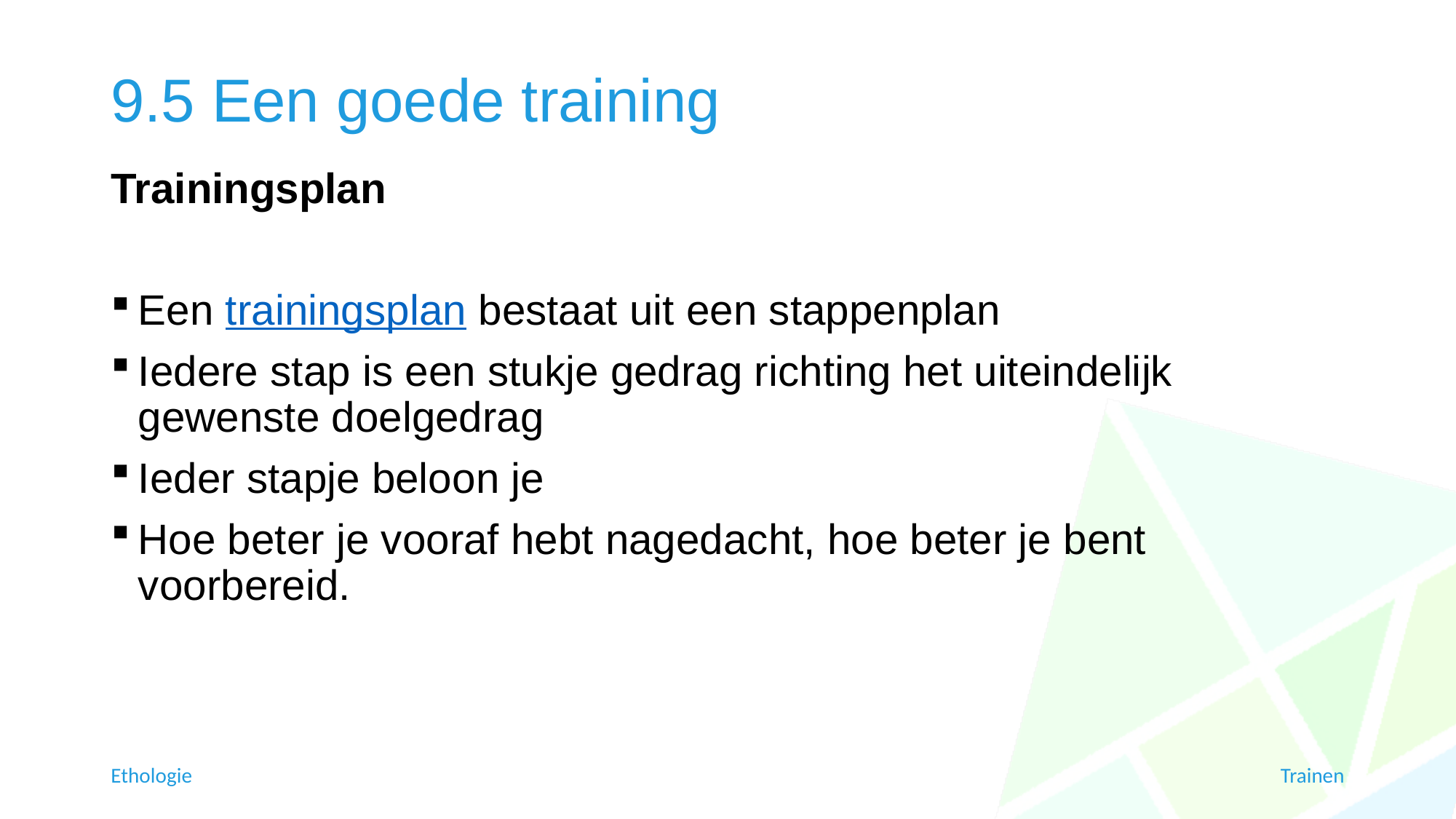

# 9.5 Een goede training
Trainingsplan

Een trainingsplan bestaat uit een stappenplan
Iedere stap is een stukje gedrag richting het uiteindelijk gewenste doelgedrag
Ieder stapje beloon je
Hoe beter je vooraf hebt nagedacht, hoe beter je bent voorbereid.

Ethologie
Trainen